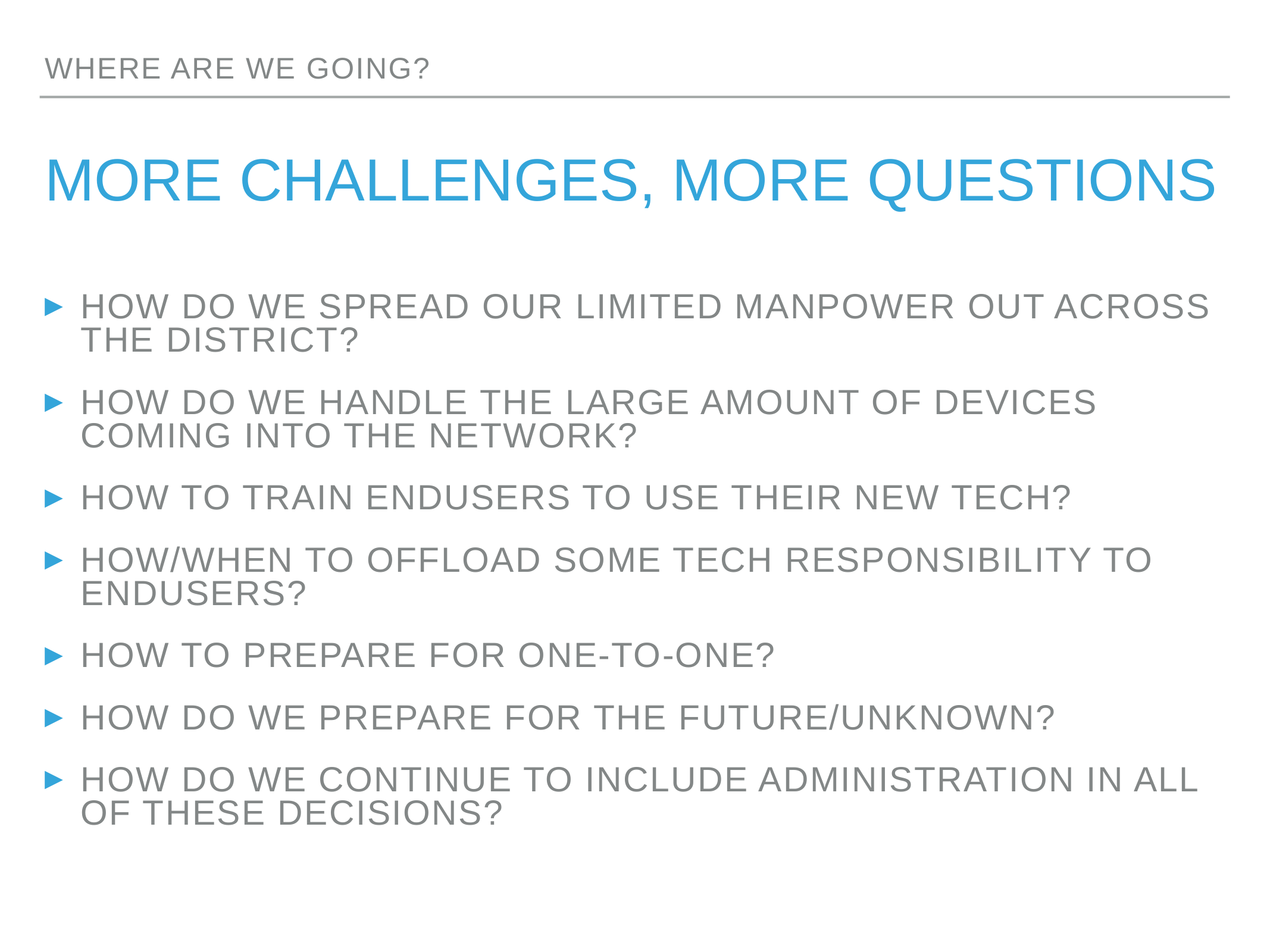

Where are we going?
# More challenges, more questions
How do we spread our limited manpower out across the district?
How do we handle the large amount of devices coming into the network?
How to train endusers to use their new tech?
How/when to offload some tech responsibility to endusers?
How to prepare for one-to-one?
How do we prepare for the future/unknown?
How do we continue to include Administration in all of these decisions?